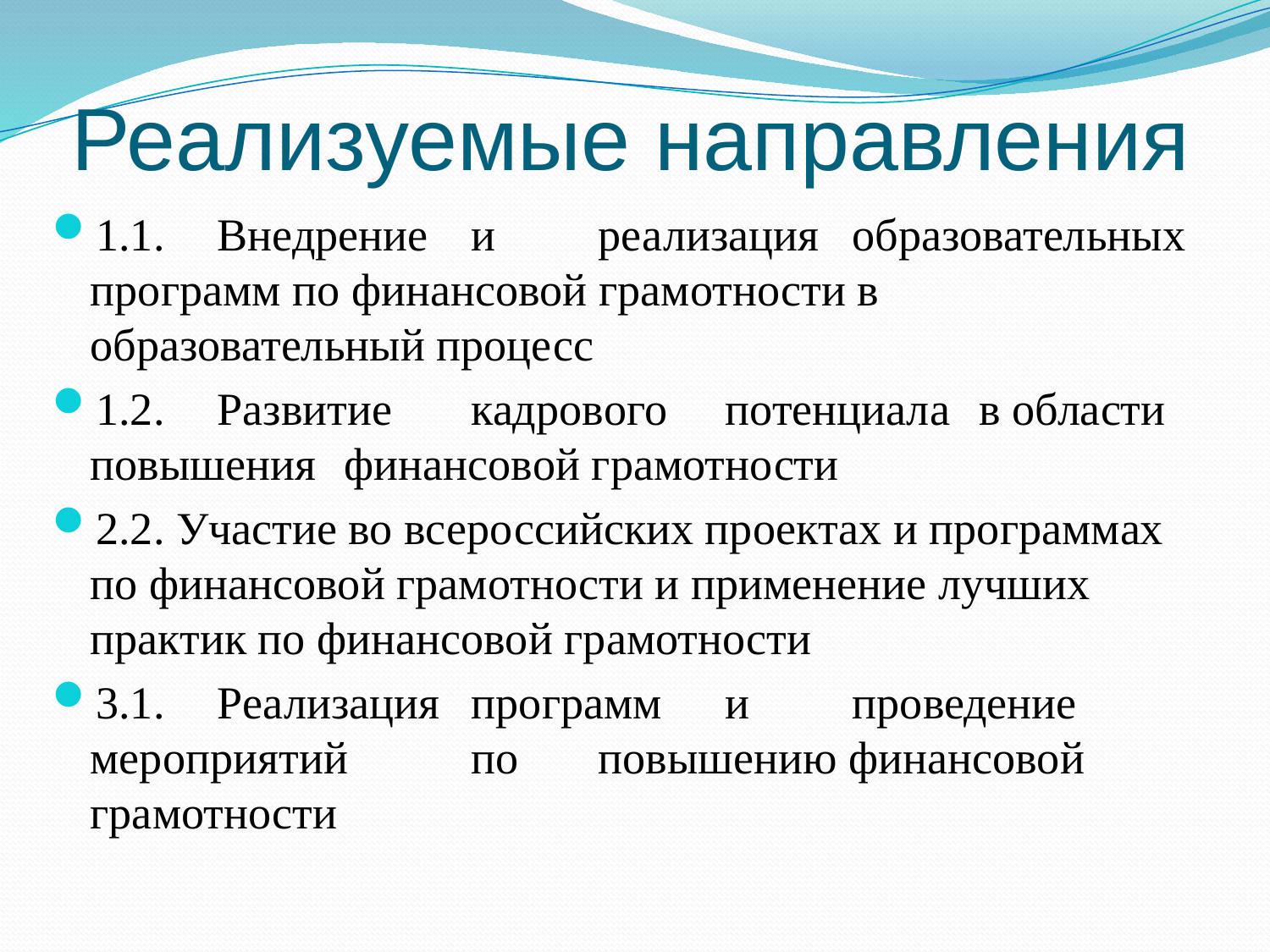

# Реализуемые направления
1.1.	Внедрение	и	реализация	образовательных программ по финансовой грамотности в образовательный процесс
1.2.	Развитие	кадрового	потенциала	в области повышения	финансовой грамотности
2.2. Участие во всероссийских проектах и программах по финансовой грамотности и применение лучших практик по финансовой грамотности
3.1.	Реализация	программ	и	проведение	 мероприятий	по	повышению финансовой грамотности